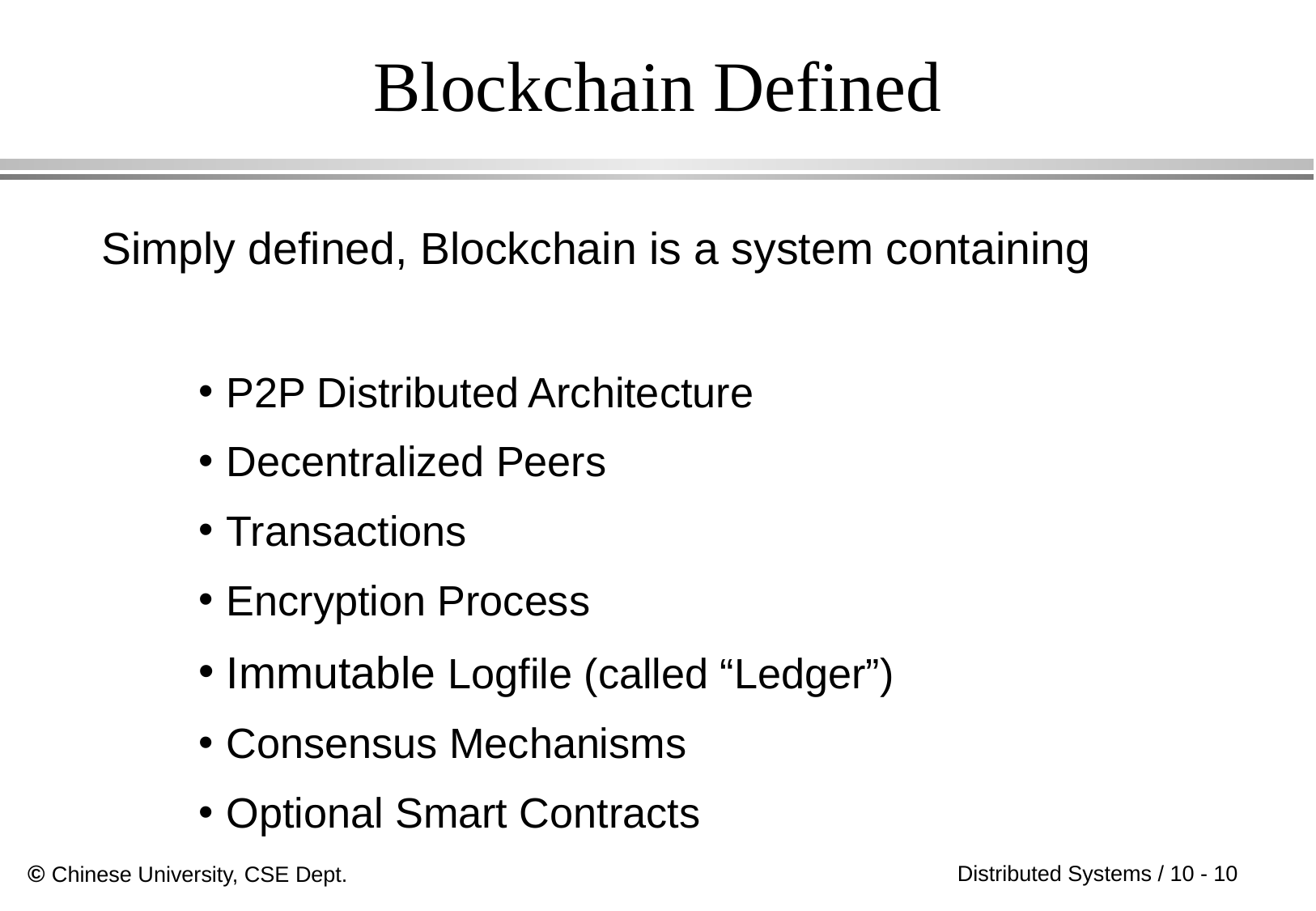

# Blockchain Defined
Simply defined, Blockchain is a system containing

P2P Distributed Architecture
Decentralized Peers
Transactions
Encryption Process
Immutable Logfile (called “Ledger”)
Consensus Mechanisms
Optional Smart Contracts